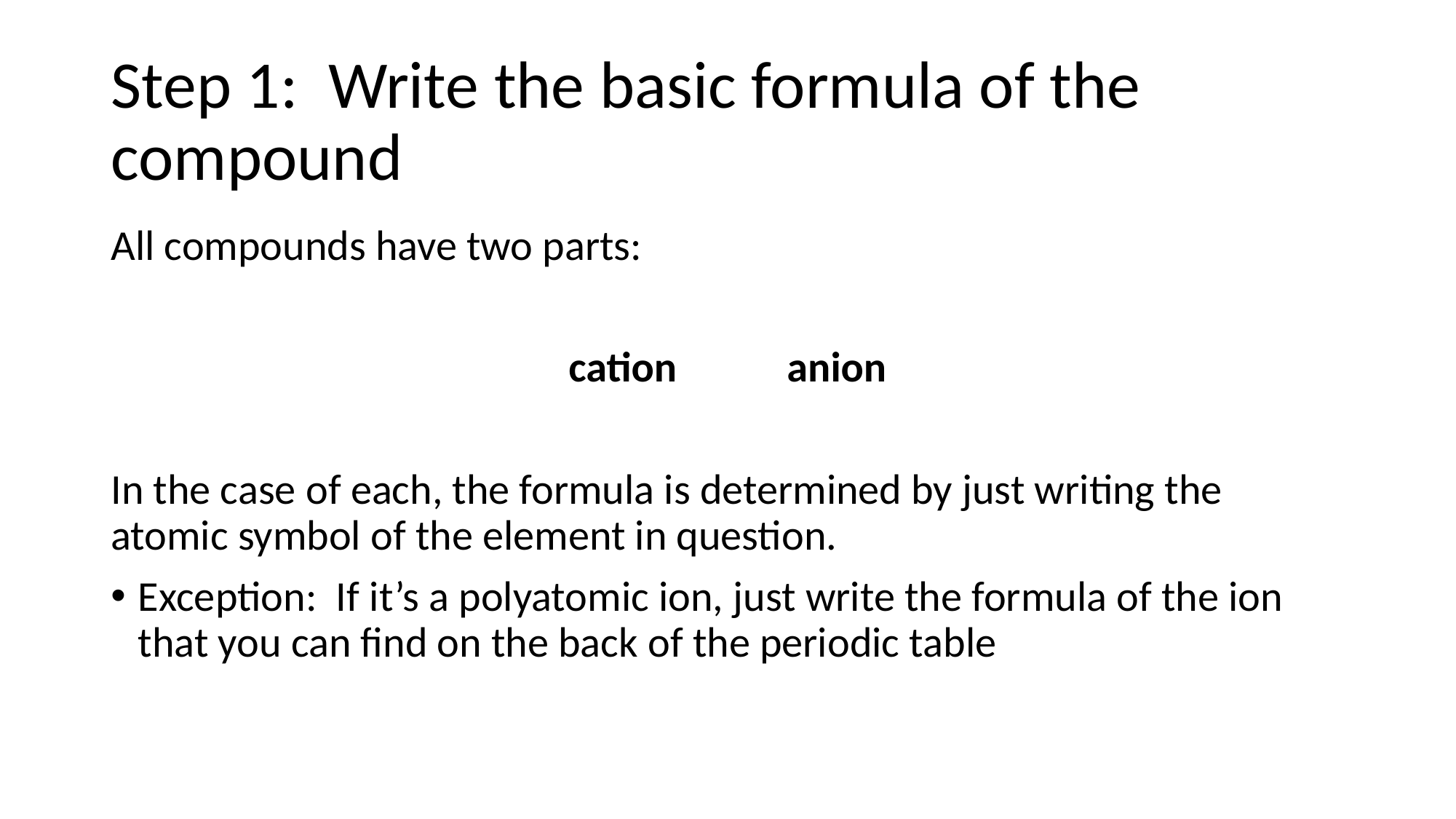

# Step 1:  Write the basic formula of the compound
All compounds have two parts:

cation 	anion

In the case of each, the formula is determined by just writing the atomic symbol of the element in question.
Exception:  If it’s a polyatomic ion, just write the formula of the ion that you can find on the back of the periodic table